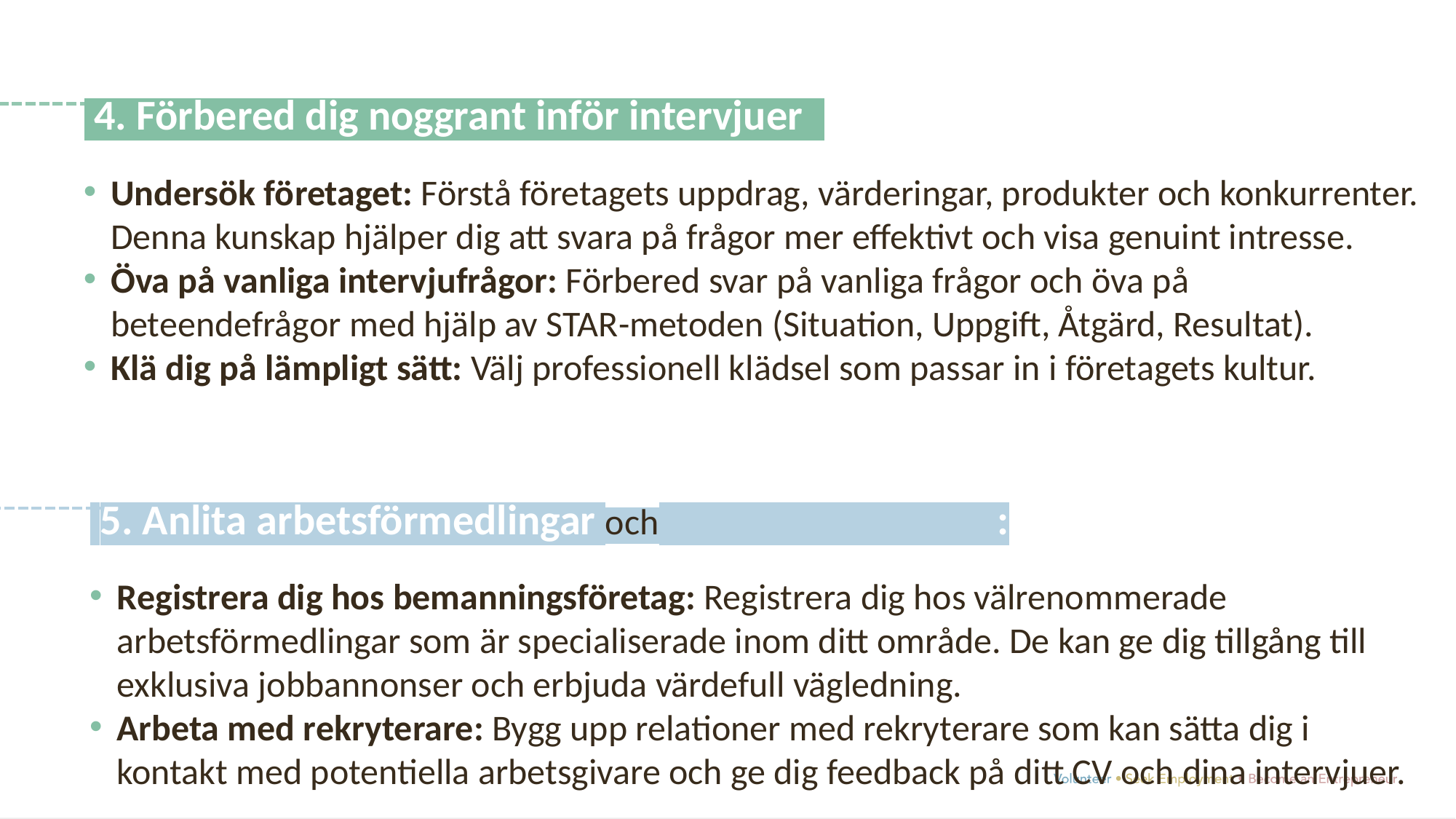

4. Förbered dig noggrant inför intervjuer:
Undersök företaget: Förstå företagets uppdrag, värderingar, produkter och konkurrenter. Denna kunskap hjälper dig att svara på frågor mer effektivt och visa genuint intresse.
Öva på vanliga intervjufrågor: Förbered svar på vanliga frågor och öva på beteendefrågor med hjälp av STAR-metoden (Situation, Uppgift, Åtgärd, Resultat).
Klä dig på lämpligt sätt: Välj professionell klädsel som passar in i företagets kultur.

 5. Anlita arbetsförmedlingar ochrekryteringsföretag:
Registrera dig hos bemanningsföretag: Registrera dig hos välrenommerade arbetsförmedlingar som är specialiserade inom ditt område. De kan ge dig tillgång till exklusiva jobbannonser och erbjuda värdefull vägledning.
Arbeta med rekryterare: Bygg upp relationer med rekryterare som kan sätta dig i kontakt med potentiella arbetsgivare och ge dig feedback på ditt CV och dina intervjuer.